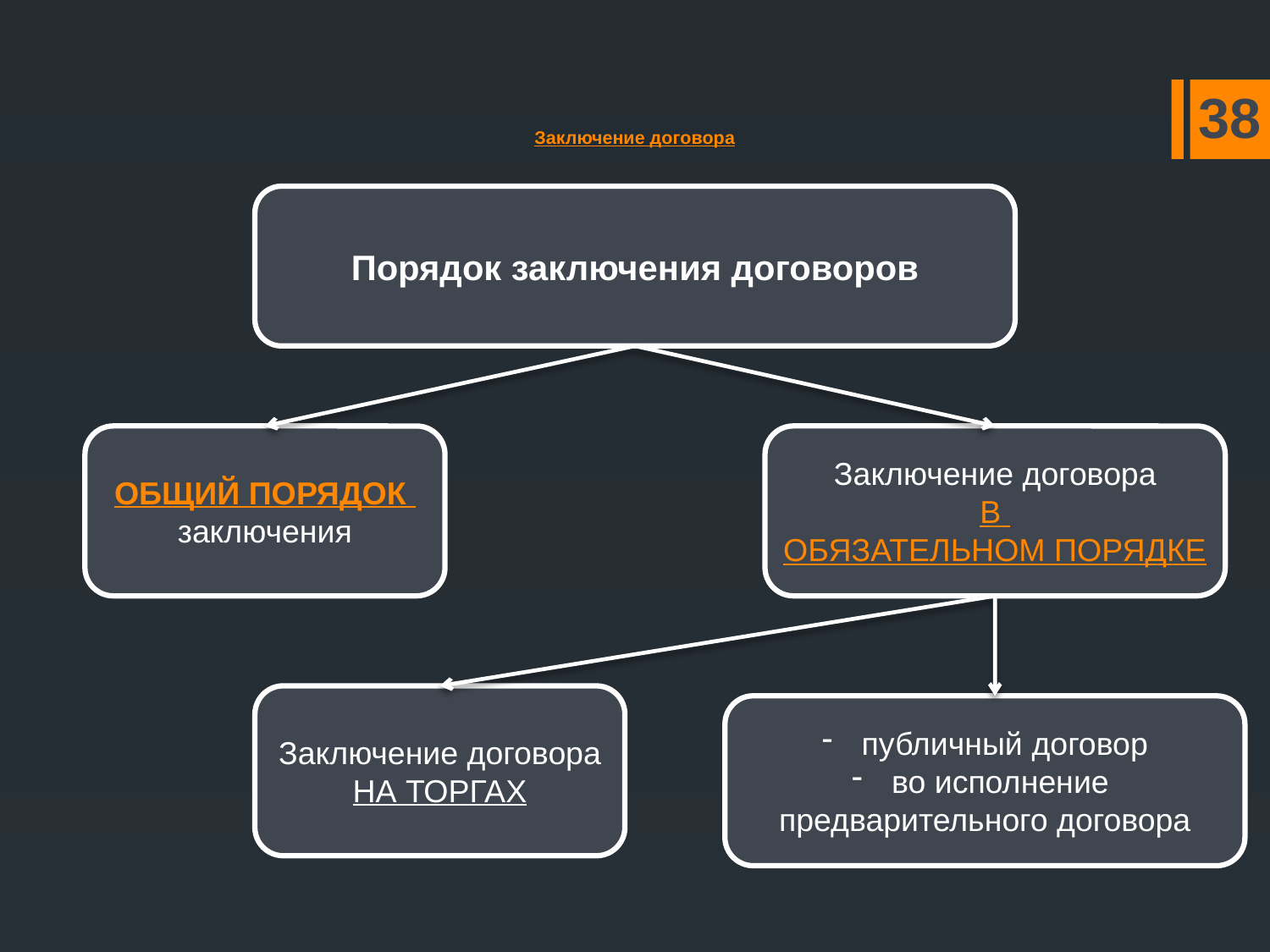

# Заключение договора
38
Порядок заключения договоров
ОБЩИЙ ПОРЯДОК
заключения
Заключение договора
В
ОБЯЗАТЕЛЬНОМ ПОРЯДКЕ
Заключение договора
НА ТОРГАХ
публичный договор
во исполнение
предварительного договора